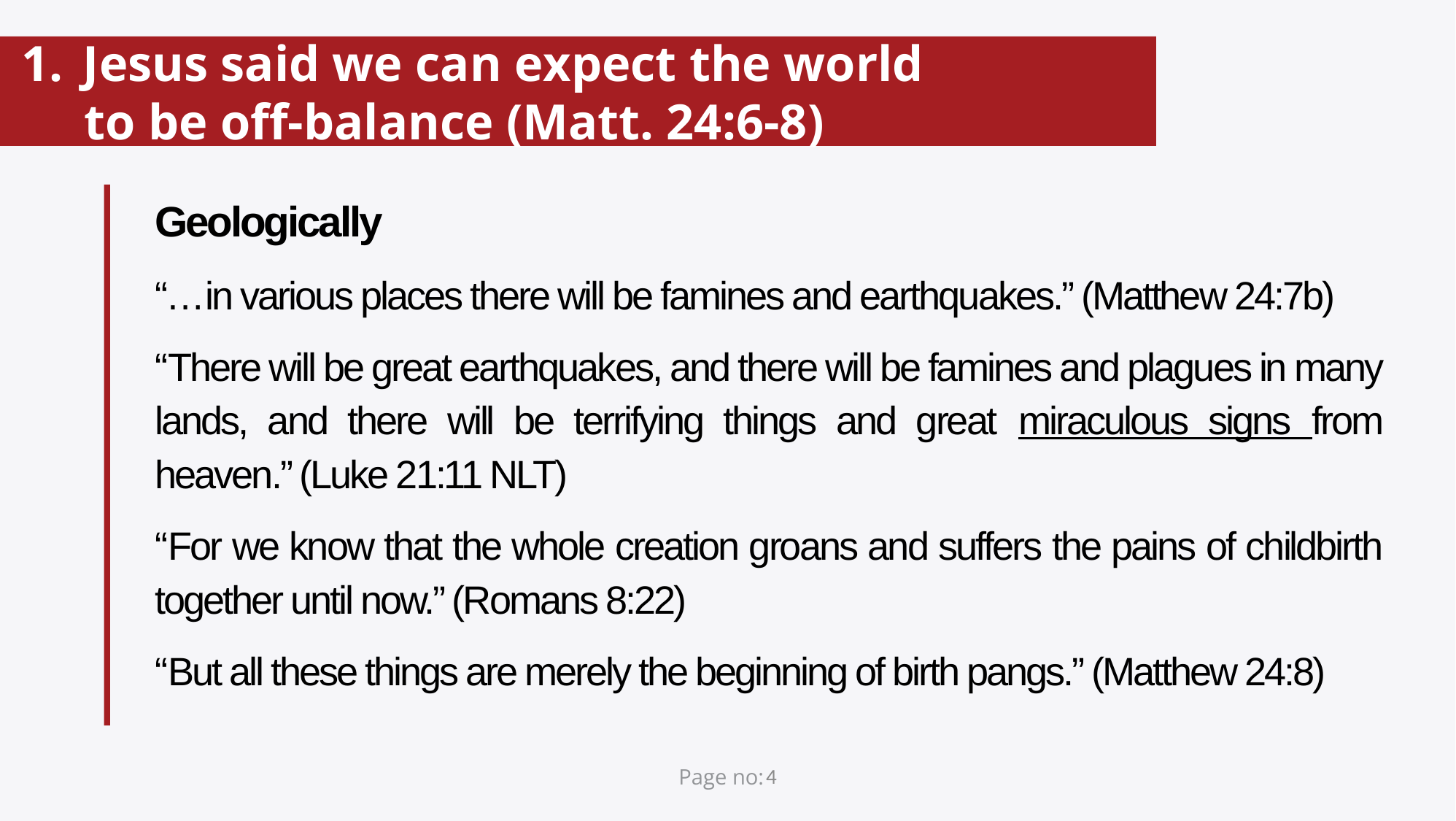

Jesus said we can expect the world
     to be off-balance (Matt. 24:6-8)
Geologically
“…in various places there will be famines and earthquakes.” (Matthew 24:7b)
“There will be great earthquakes, and there will be famines and plagues in many lands, and there will be terrifying things and great miraculous signs from heaven.” (Luke 21:11 NLT)
“For we know that the whole creation groans and suffers the pains of childbirth together until now.” (Romans 8:22)
“But all these things are merely the beginning of birth pangs.” (Matthew 24:8)